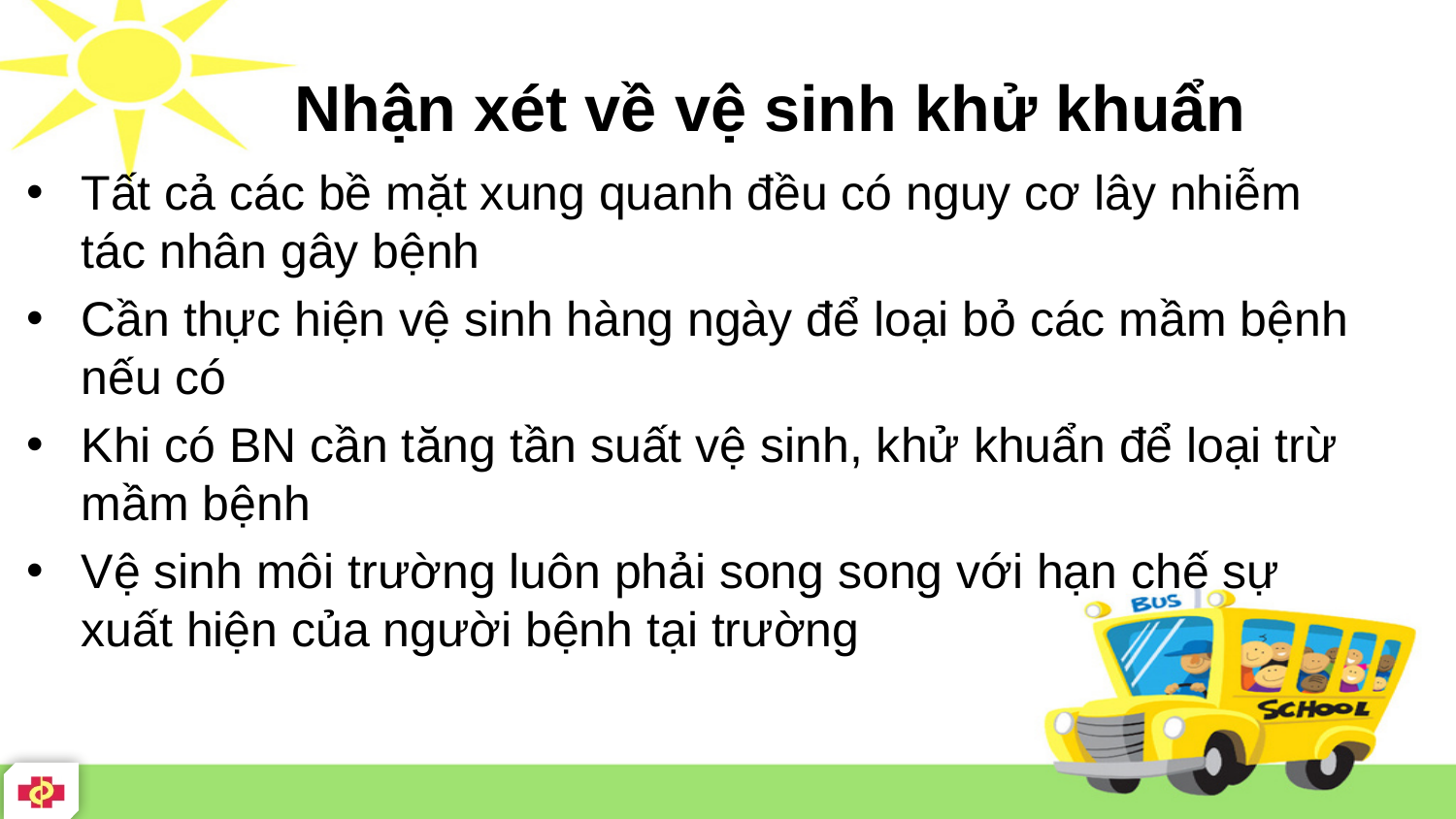

# Nhận xét về vệ sinh khử khuẩn
Tất cả các bề mặt xung quanh đều có nguy cơ lây nhiễm tác nhân gây bệnh
Cần thực hiện vệ sinh hàng ngày để loại bỏ các mầm bệnh nếu có
Khi có BN cần tăng tần suất vệ sinh, khử khuẩn để loại trừ mầm bệnh
Vệ sinh môi trường luôn phải song song với hạn chế sự xuất hiện của người bệnh tại trường